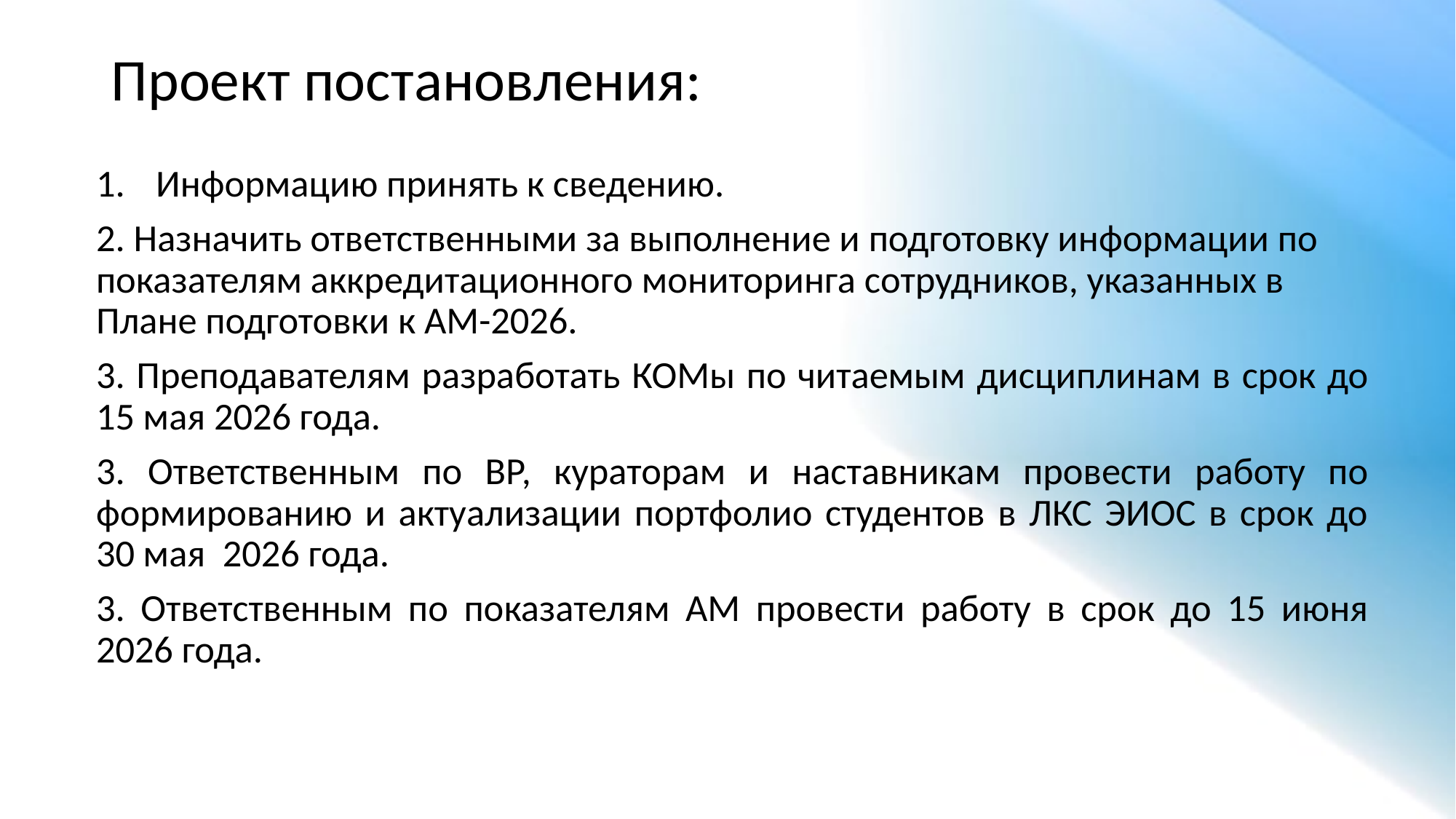

# Проект постановления:
Информацию принять к сведению.
2. Назначить ответственными за выполнение и подготовку информации по показателям аккредитационного мониторинга сотрудников, указанных в Плане подготовки к АМ-2026.
3. Преподавателям разработать КОМы по читаемым дисциплинам в срок до 15 мая 2026 года.
3. Ответственным по ВР, кураторам и наставникам провести работу по формированию и актуализации портфолио студентов в ЛКС ЭИОС в срок до 30 мая  2026 года.
3. Ответственным по показателям АМ провести работу в срок до 15 июня 2026 года.